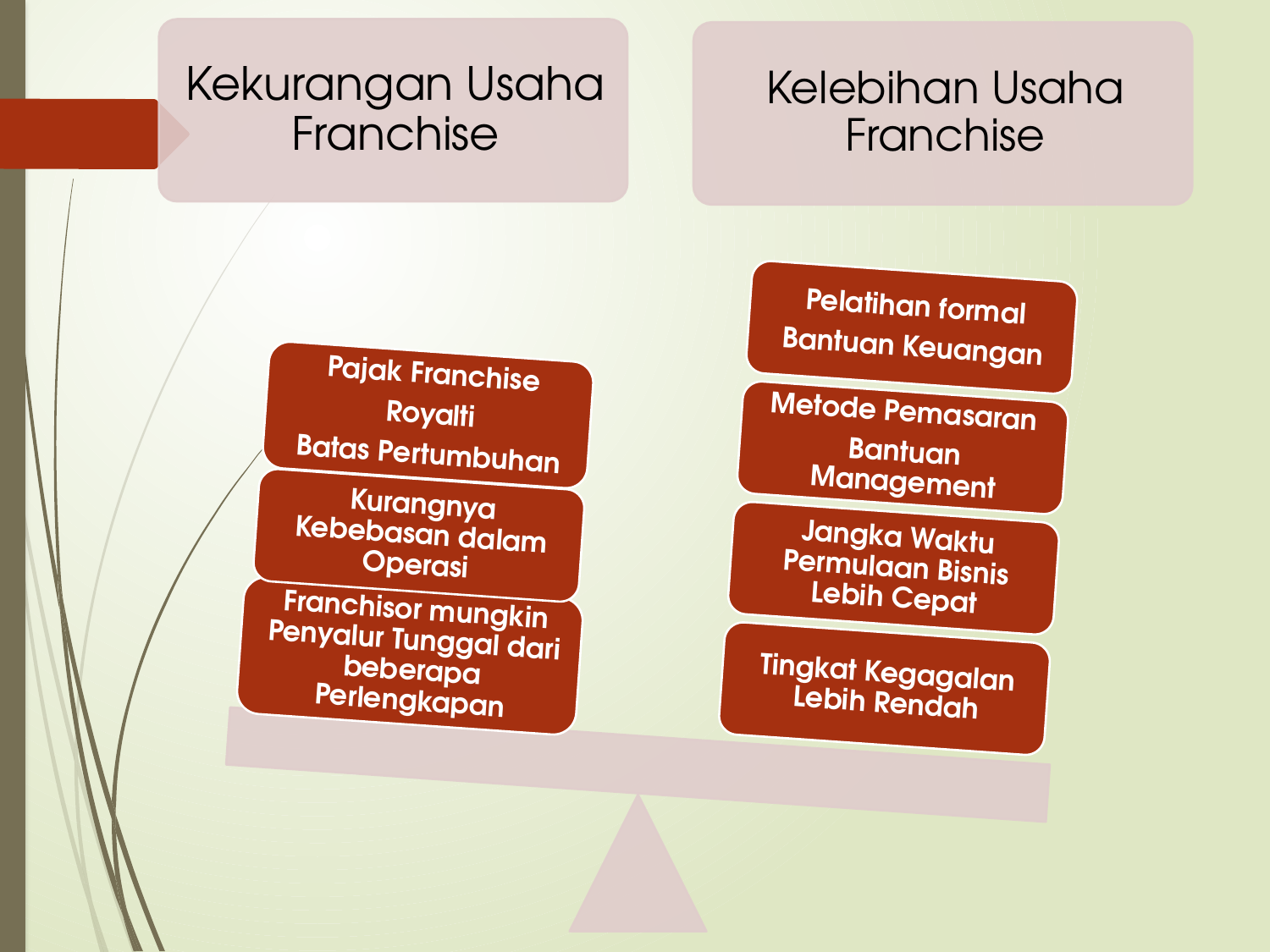

Kekurangan Usaha Franchise
Kelebihan Usaha Franchise
Tingkat Kegagalan Lebih Rendah
Jangka Waktu Permulaan Bisnis Lebih Cepat
Metode Pemasaran
Bantuan Management
Pelatihan formal
Bantuan Keuangan
Franchisor mungkin Penyalur Tunggal dari beberapa Perlengkapan
Kurangnya Kebebasan dalam Operasi
Pajak Franchise
Royalti
Batas Pertumbuhan